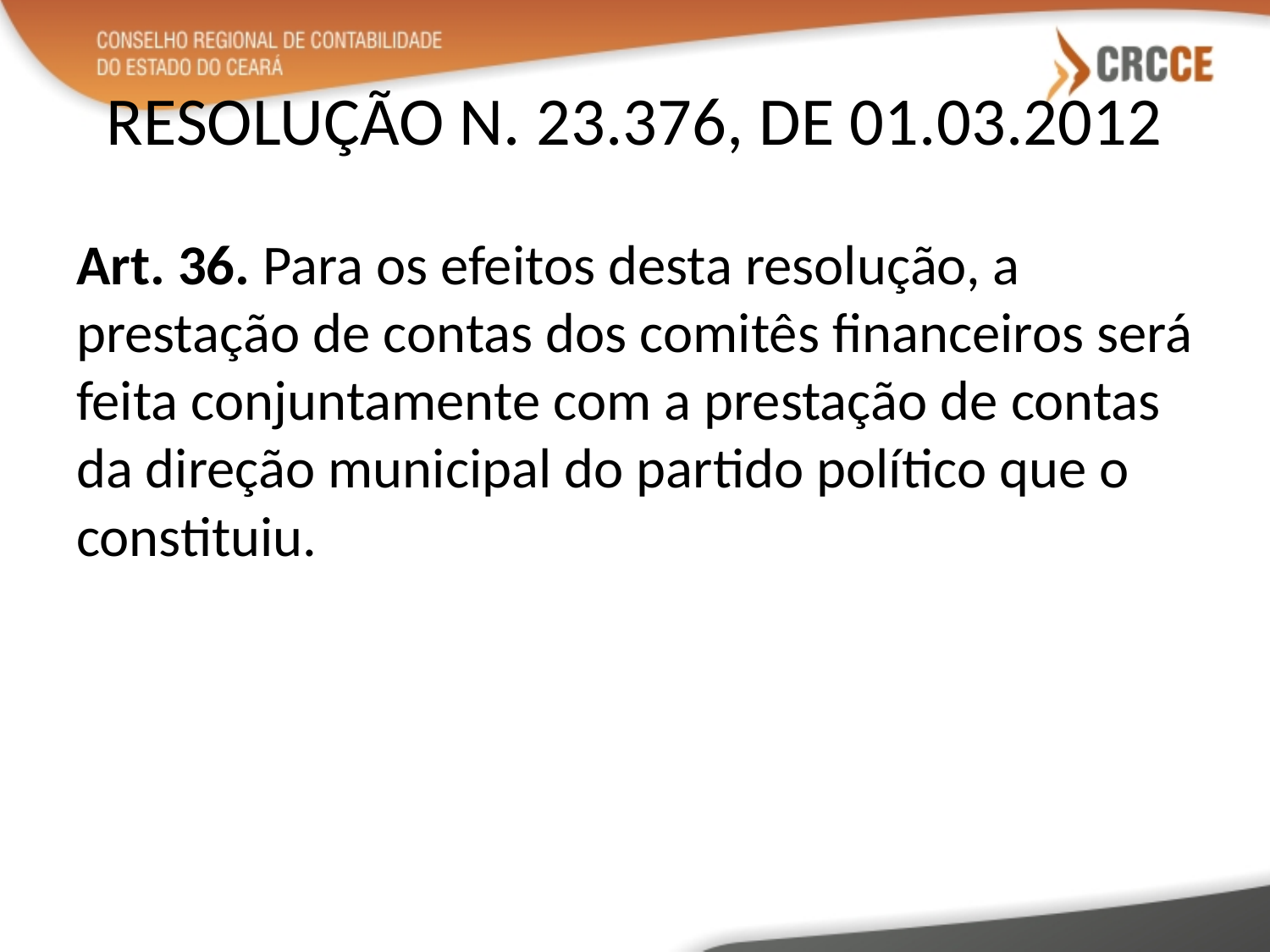

# RESOLUÇÃO N. 23.376, DE 01.03.2012
Art. 36. Para os efeitos desta resolução, a prestação de contas dos comitês financeiros será feita conjuntamente com a prestação de contas da direção municipal do partido político que o constituiu.